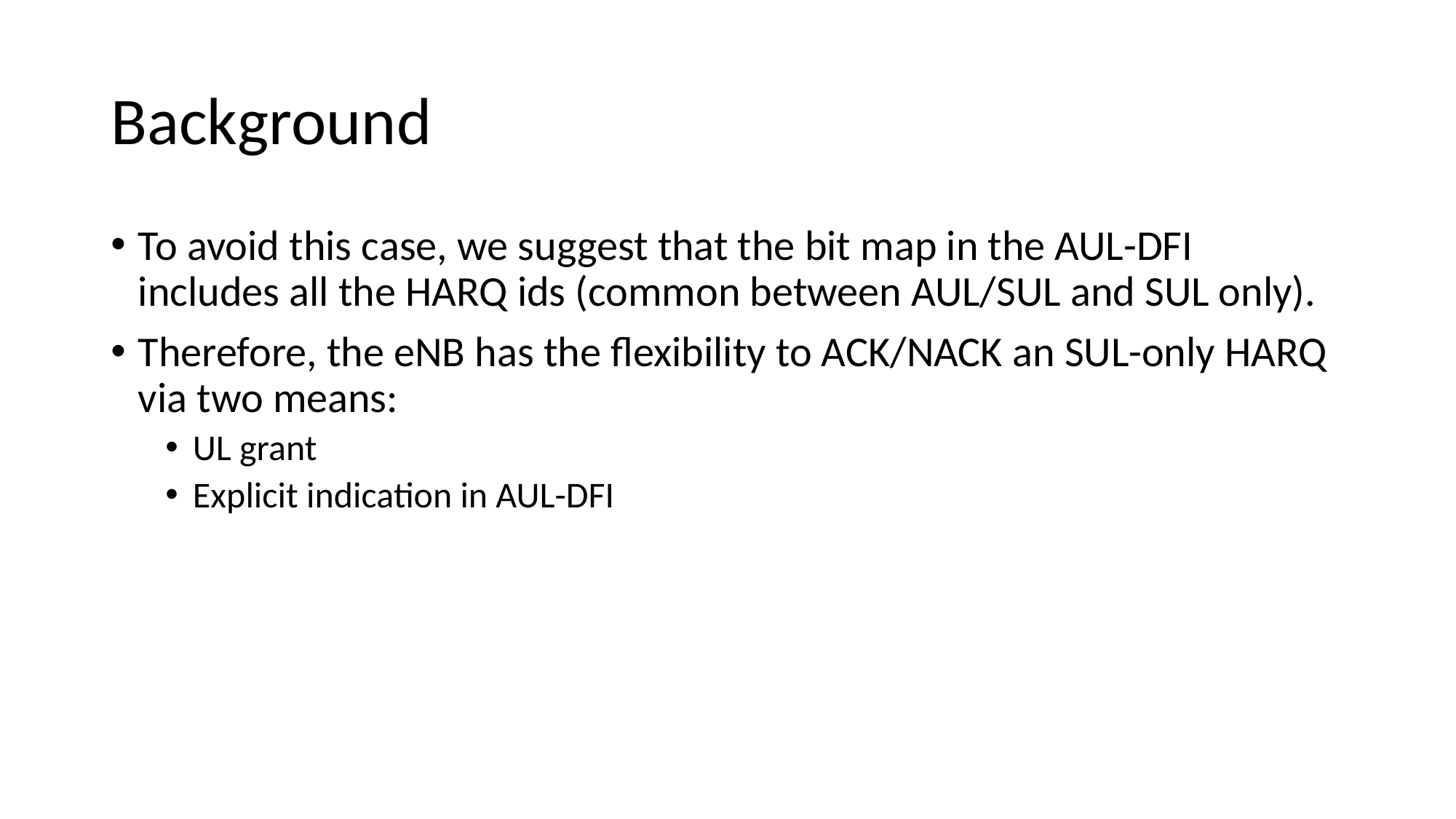

# Background
To avoid this case, we suggest that the bit map in the AUL-DFI includes all the HARQ ids (common between AUL/SUL and SUL only).
Therefore, the eNB has the flexibility to ACK/NACK an SUL-only HARQ via two means:
UL grant
Explicit indication in AUL-DFI